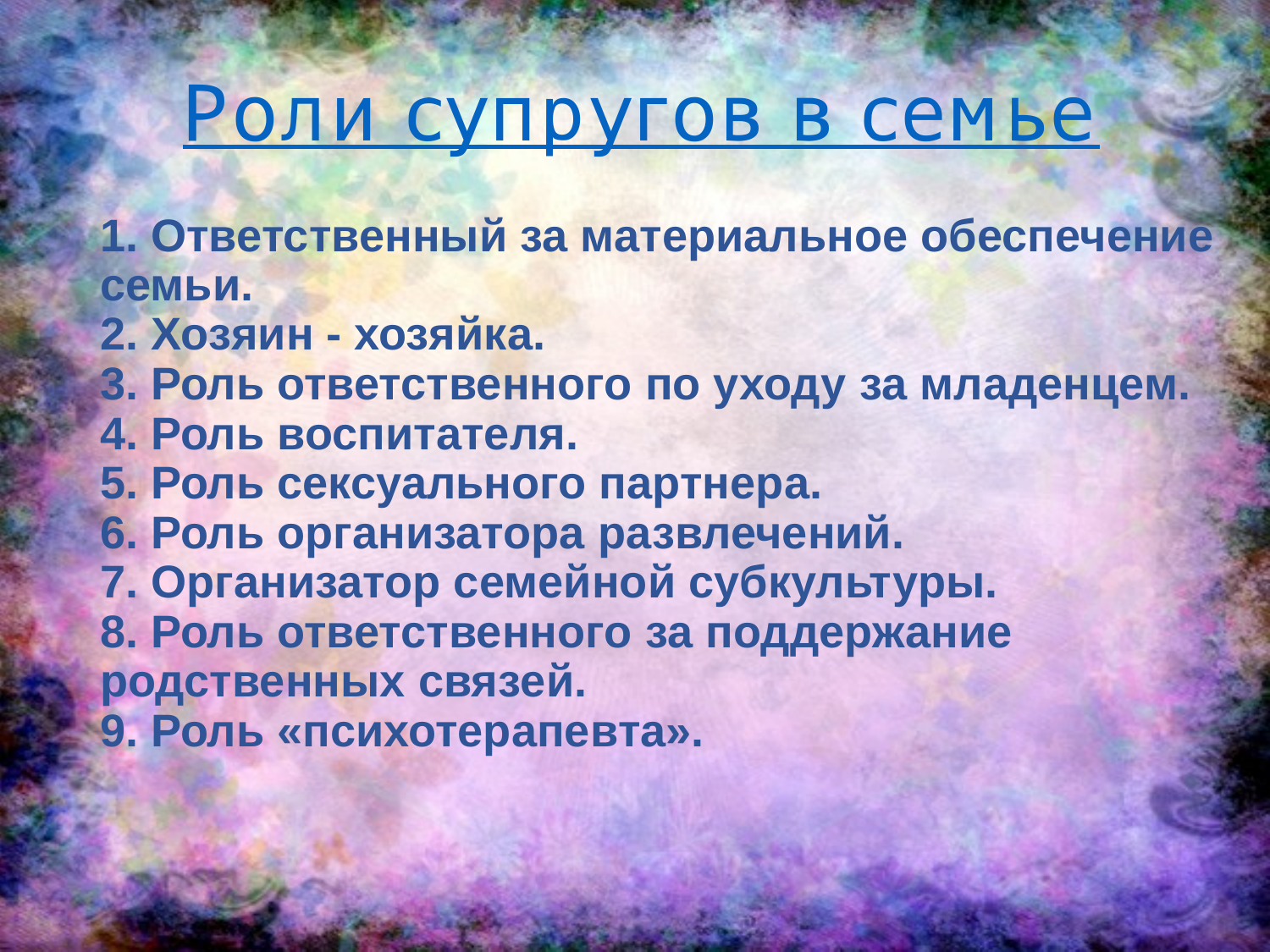

# Роли супругов в семье
1. Ответственный за материальное обеспечение семьи.
2. Хозяин - хозяйка.
3. Роль ответственного по уходу за младенцем.
4. Роль воспитателя.
5. Роль сексуального партнера.
6. Роль организатора развлечений.
7. Организатор семейной субкультуры.
8. Роль ответственного за поддержание родственных связей.
9. Роль «психотерапевта».